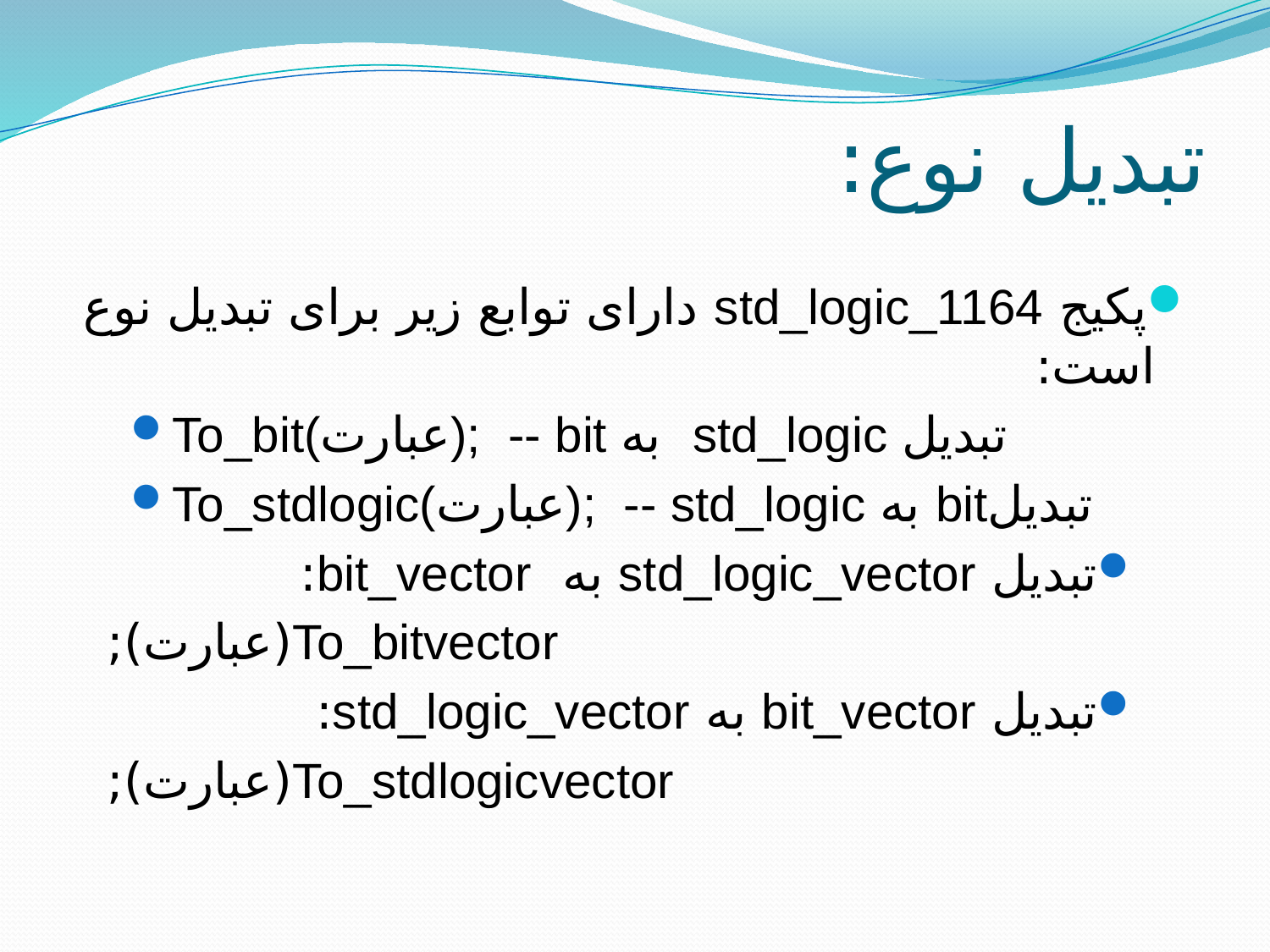

# تبدیل نوع:
پکیج std_logic_1164 دارای توابع زیر برای تبدیل نوع است:
To_bit(عبارت);  -- bit به  std_logic تبدیل
To_stdlogic(عبارت);  -- std_logic به bitتبدیل
تبدیل std_logic_vector به  bit_vector:
To_bitvector(عبارت);
تبدیل bit_vector به std_logic_vector:
To_stdlogicvector(عبارت);